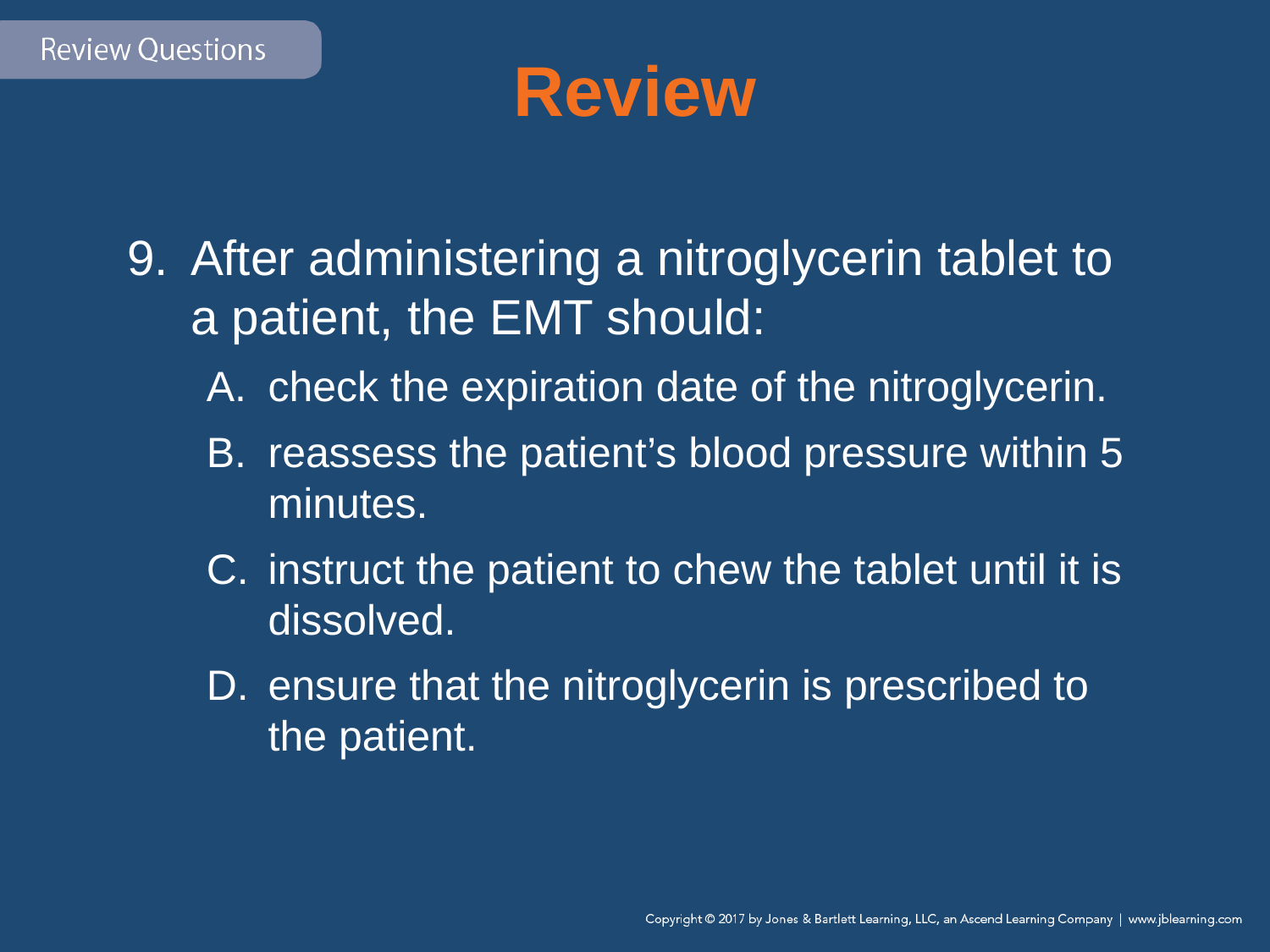

# Review
After administering a nitroglycerin tablet to a patient, the EMT should:
check the expiration date of the nitroglycerin.
reassess the patient’s blood pressure within 5 minutes.
instruct the patient to chew the tablet until it is dissolved.
ensure that the nitroglycerin is prescribed to the patient.